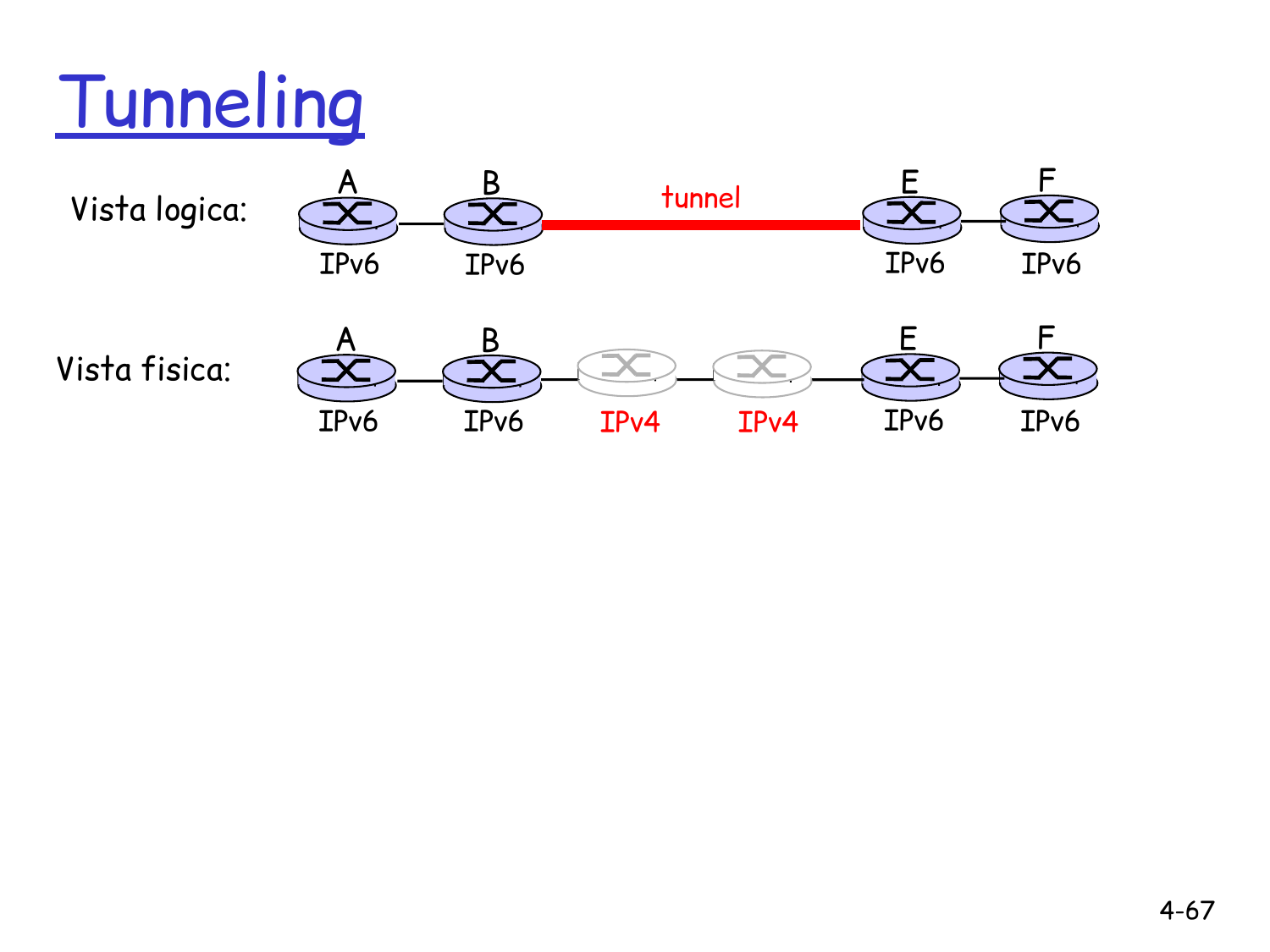

# Tunneling
F

E

A

B

tunnel
Vista logica:

IPv6
IPv6
IPv6
IPv6
F

E

A

B

Vista fisica:

IPv6
IPv6
IPv6
IPv6
IPv4
IPv4
4-67